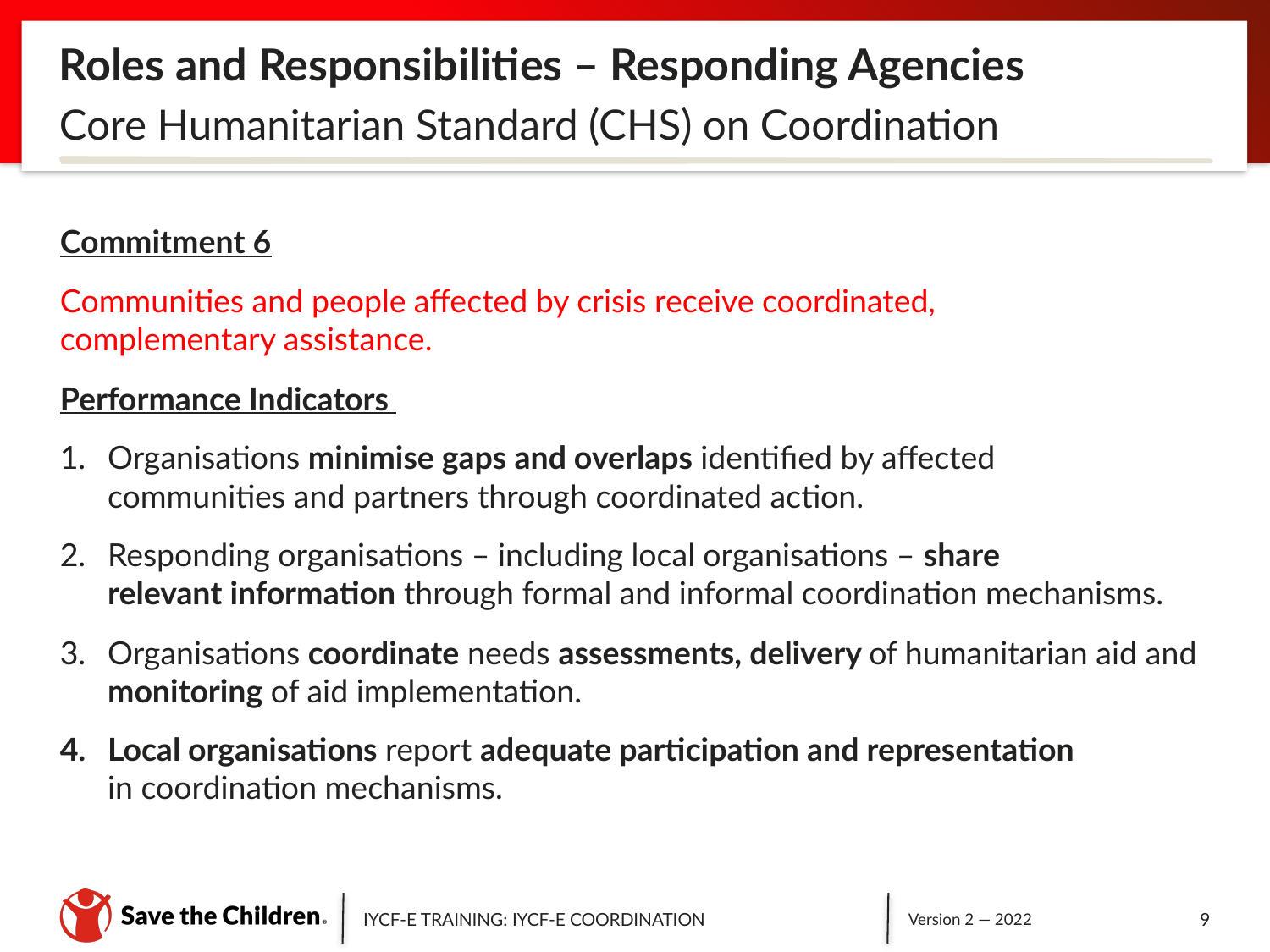

# Roles and Responsibilities – Responding Agencies
Core Humanitarian Standard (CHS) on Coordination
Commitment 6
Communities and people affected by crisis receive coordinated, 
complementary assistance.
Performance Indicators
Organisations minimise gaps and overlaps identified by affected communities and partners through coordinated action.
Responding organisations – including local organisations – share relevant information through formal and informal coordination mechanisms.
Organisations coordinate needs assessments, delivery of humanitarian aid and monitoring of aid implementation.
Local organisations report adequate participation and representation in coordination mechanisms.
IYCF-E TRAINING: IYCF-E COORDINATION
Version 2 — 2022
9